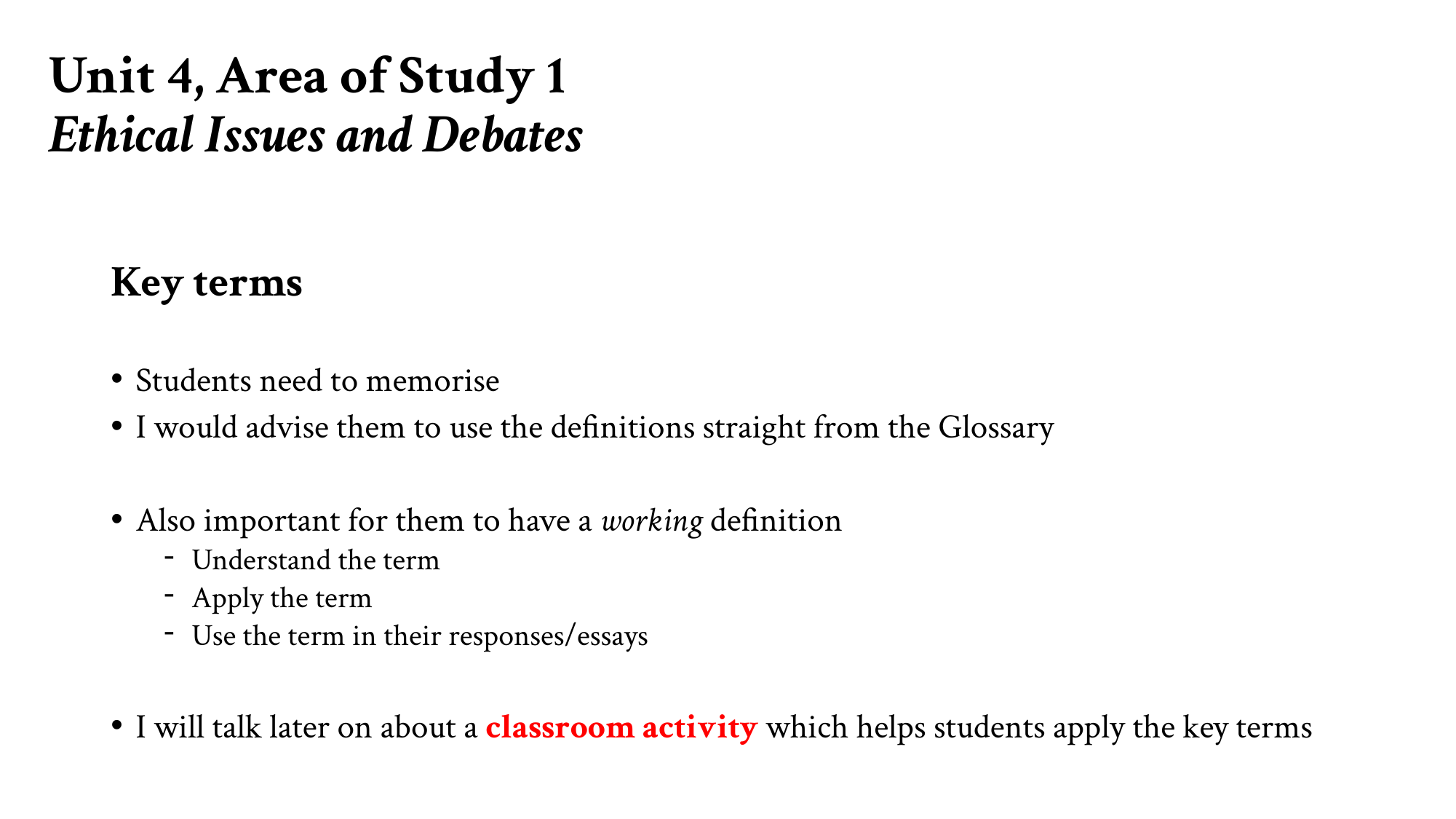

# Unit 4, Area of Study 1 Ethical Issues and Debates
Key terms

Students need to memorise
I would advise them to use the definitions straight from the Glossary

Also important for them to have a working definition
 Understand the term
 Apply the term
 Use the term in their responses/essays

I will talk later on about a classroom activity which helps students apply the key terms